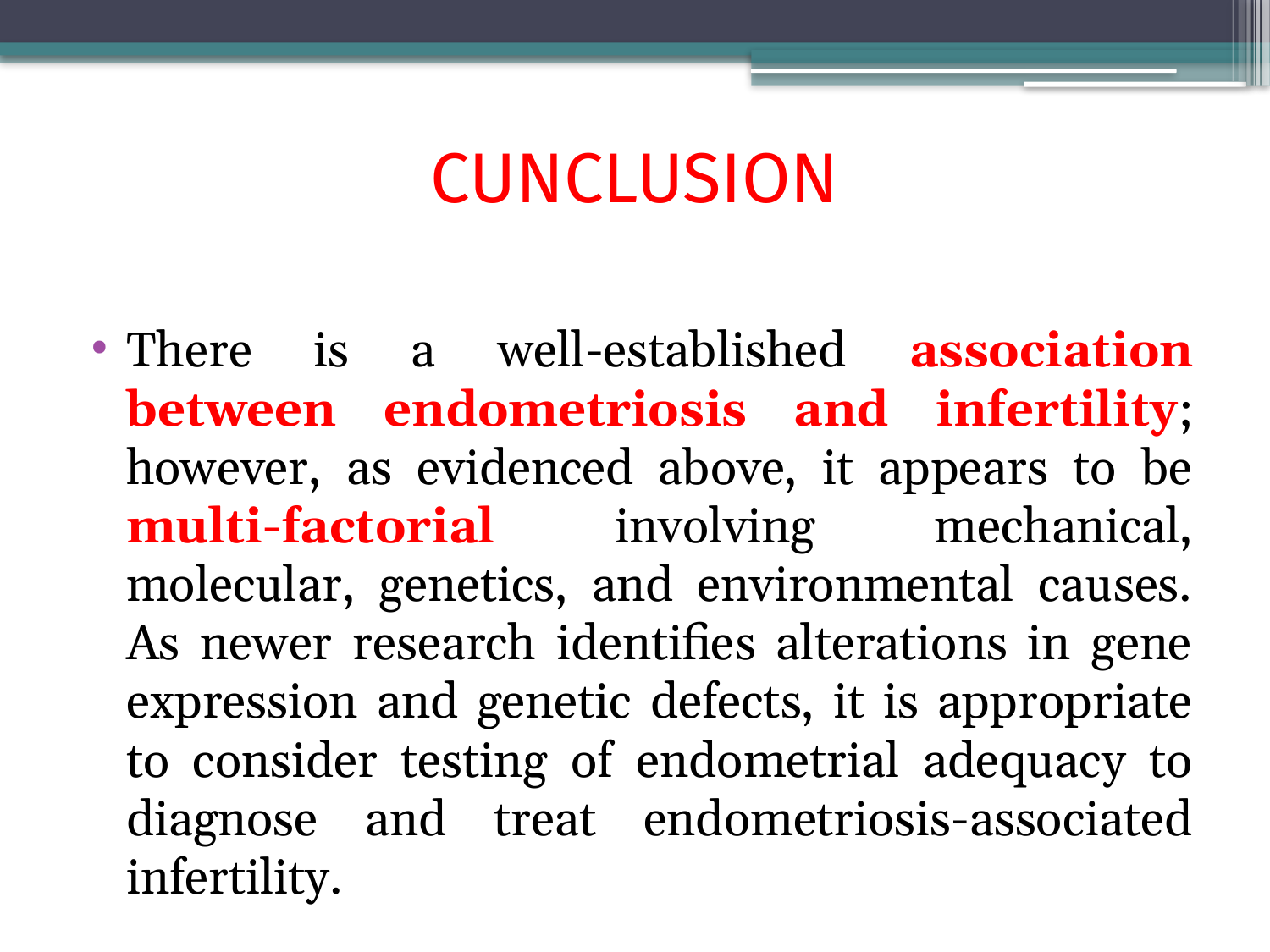

# CUNCLUSION
There is a well-established association between endometriosis and infertility; however, as evidenced above, it appears to be multi-factorial involving mechanical, molecular, genetics, and environmental causes. As newer research identifies alterations in gene expression and genetic defects, it is appropriate to consider testing of endometrial adequacy to diagnose and treat endometriosis-associated infertility.